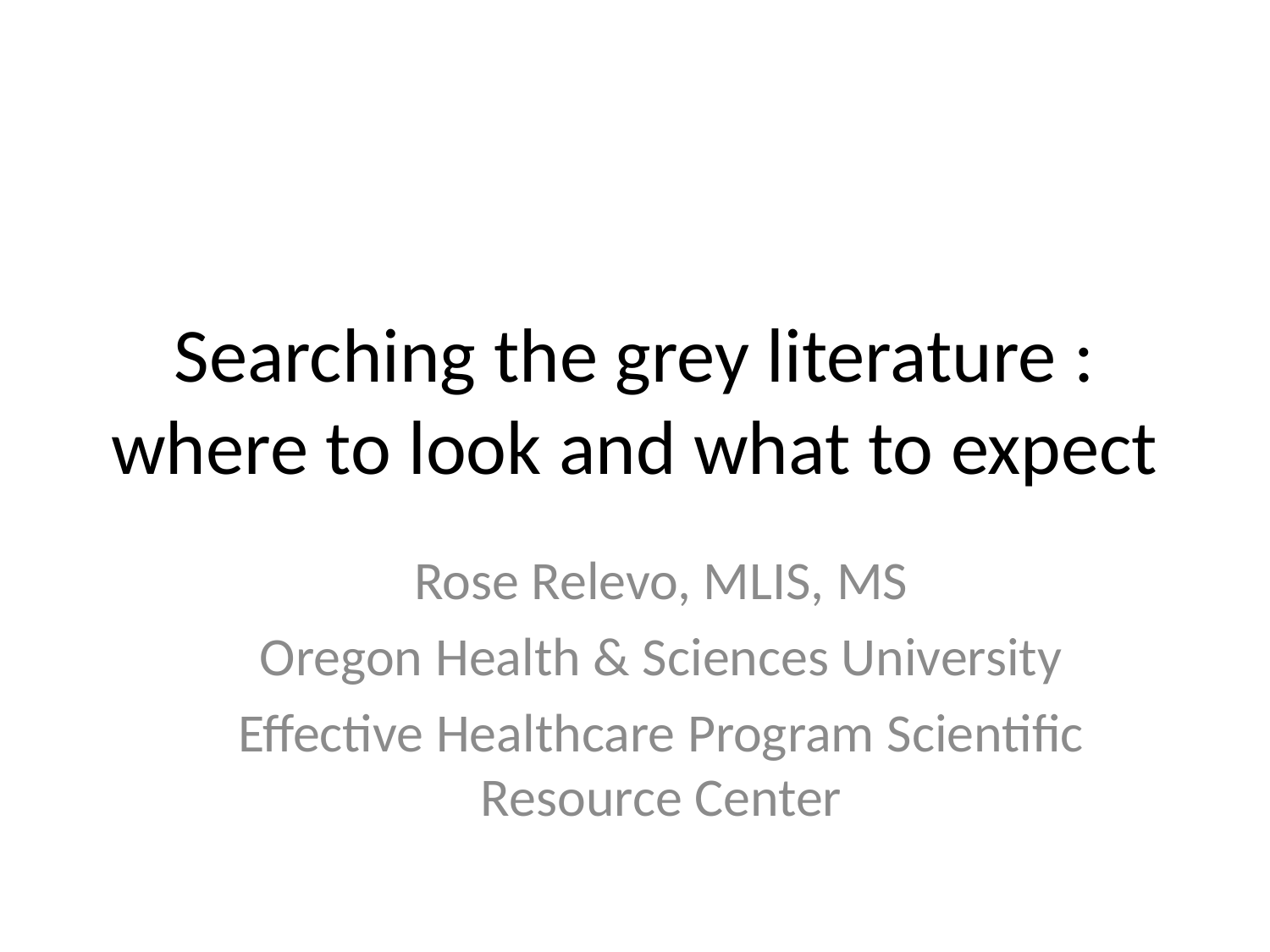

# Searching the grey literature : where to look and what to expect
Rose Relevo, MLIS, MS
Oregon Health & Sciences University
Effective Healthcare Program Scientific Resource Center